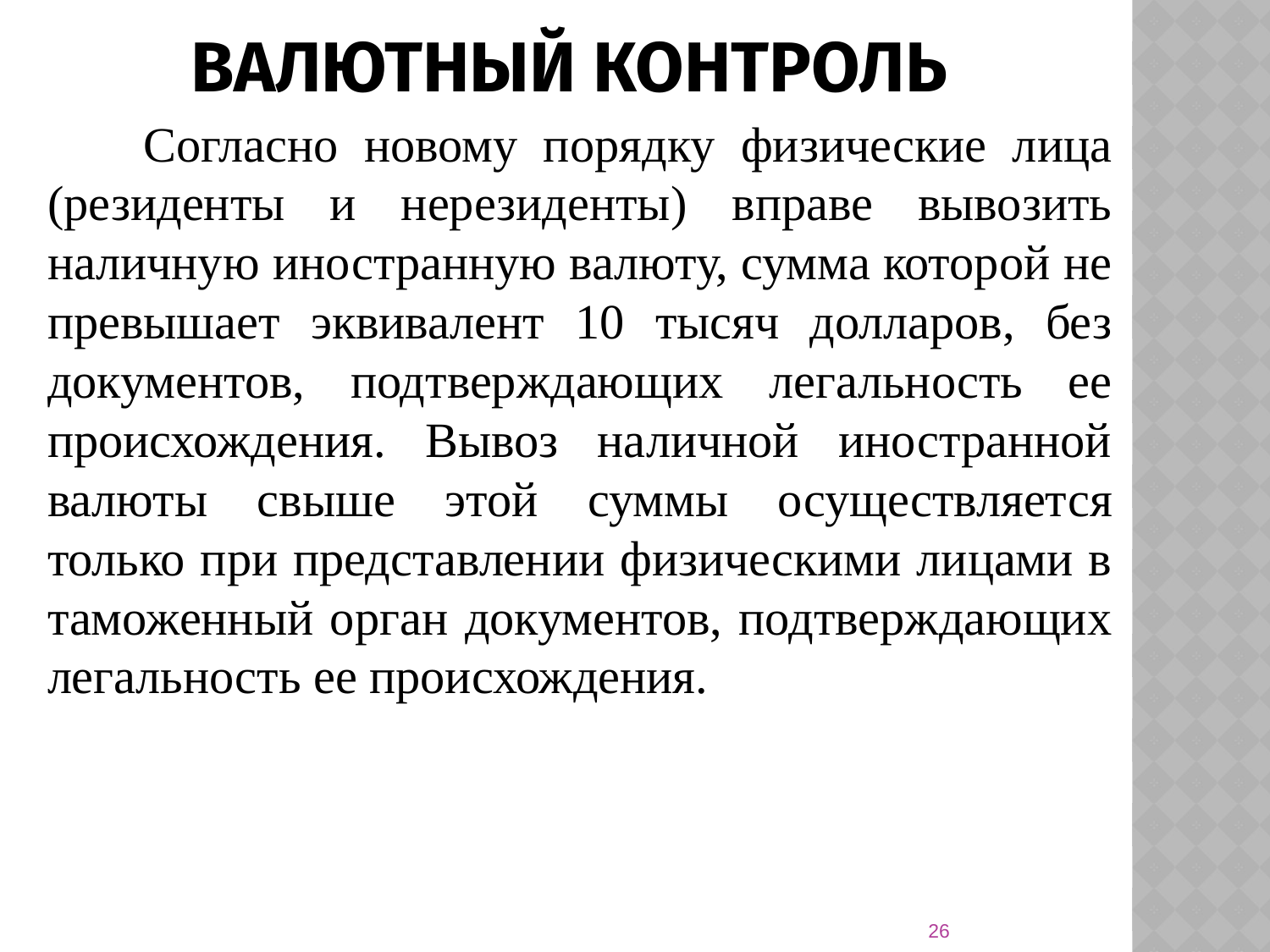

# Валютный контроль
    Согласно новому порядку физические лица (резиденты и нерезиденты) вправе вывозить наличную иностранную валюту, сумма которой не превышает эквивалент 10 тысяч долларов, без документов, подтверждающих легальность ее происхождения. Вывоз наличной иностранной валюты свыше этой суммы осуществляется только при представлении физическими лицами в таможенный орган документов, подтверждающих легальность ее происхождения.

26